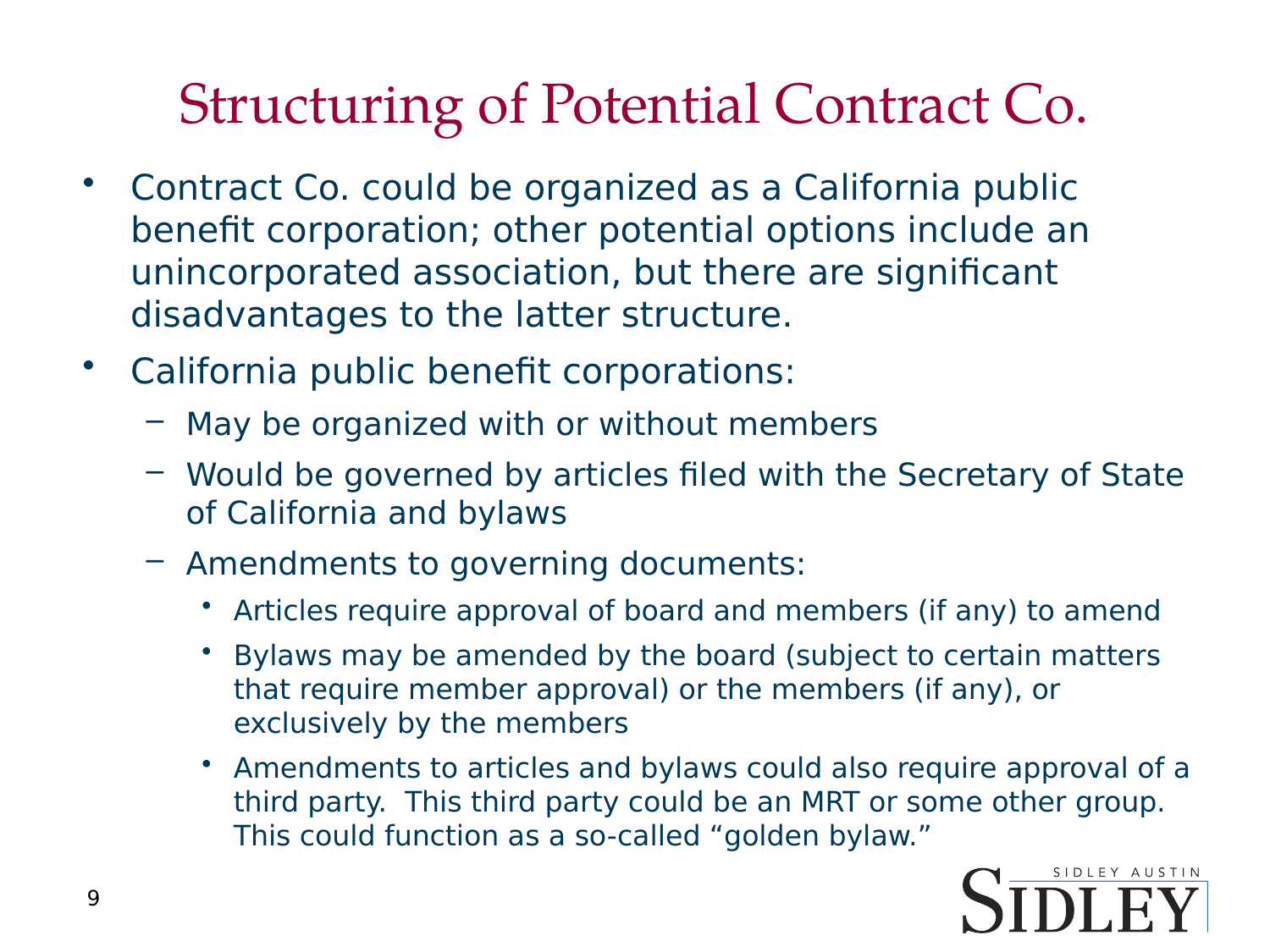

# Structuring of Potential Contract Co.
Contract Co. could be organized as a California public benefit corporation; other potential options include an unincorporated association, but there are significant disadvantages to the latter structure.
California public benefit corporations:
May be organized with or without members
Would be governed by articles filed with the Secretary of State of California and bylaws
Amendments to governing documents:
Articles require approval of board and members (if any) to amend
Bylaws may be amended by the board (subject to certain matters that require member approval) or the members (if any), or exclusively by the members
Amendments to articles and bylaws could also require approval of a third party.  This third party could be an MRT or some other group.  This could function as a so-called “golden bylaw.”

9